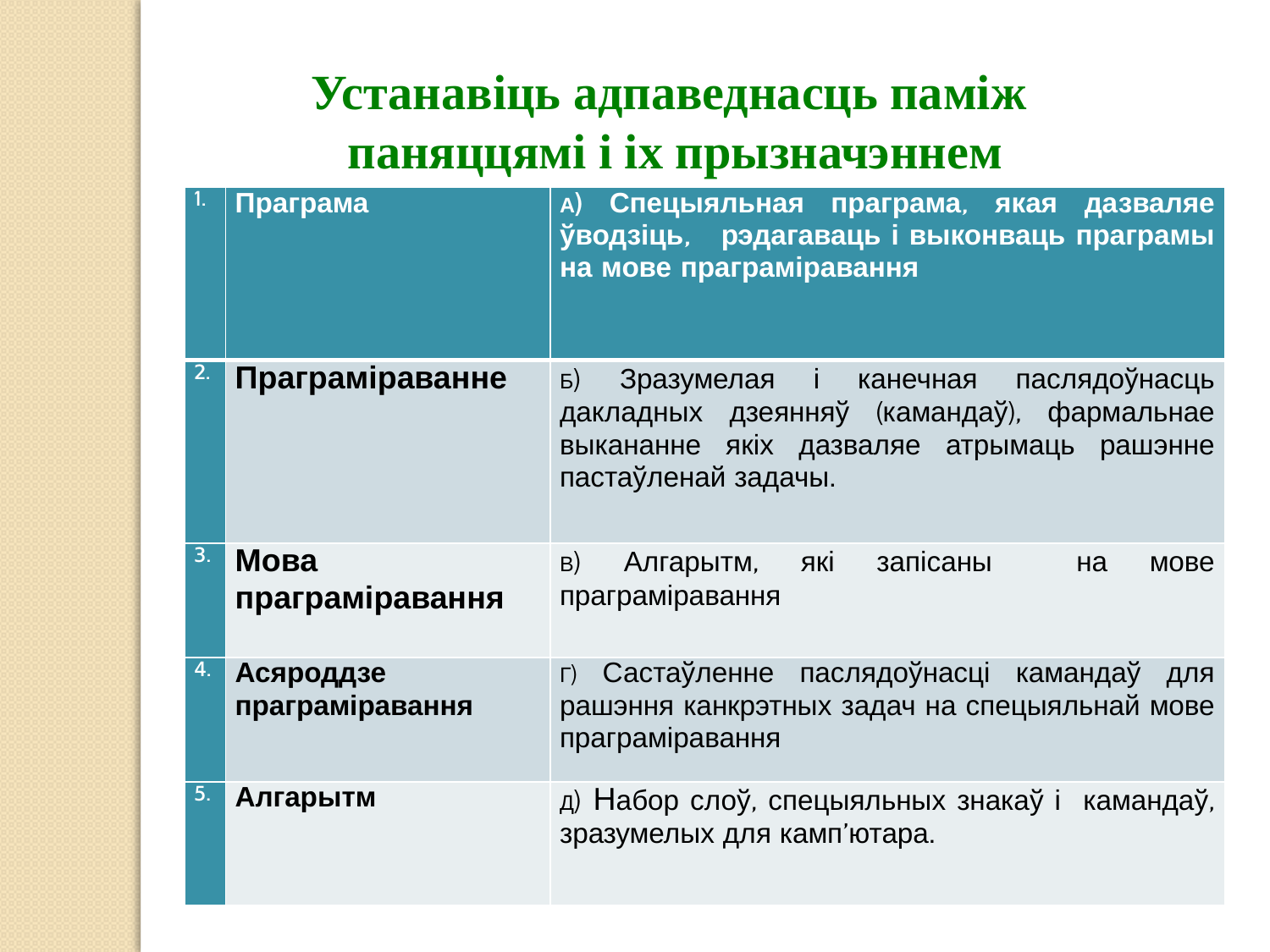

Устанавіць адпаведнасць паміж
паняццямі і іх прызначэннем
| 1. | Праграма | А) Спецыяльная праграма, якая дазваляе ўводзіць, рэдагаваць і выконваць праграмы на мове праграміравання |
| --- | --- | --- |
| 2. | Праграміраванне | Б) Зразумелая і канечная паслядоўнасць дакладных дзеянняў (камандаў), фармальнае выкананне якіх дазваляе атрымаць рашэнне пастаўленай задачы. |
| 3. | Мова праграміравання | В) Алгарытм, які запісаны на мове праграміравання |
| 4. | Асяроддзе праграміравання | Г) Састаўленне паслядоўнасці камандаў для рашэння канкрэтных задач на спецыяльнай мове праграміравання |
| 5. | Алгарытм | Д) Набор слоў, спецыяльных знакаў і камандаў, зразумелых для камп’ютара. |